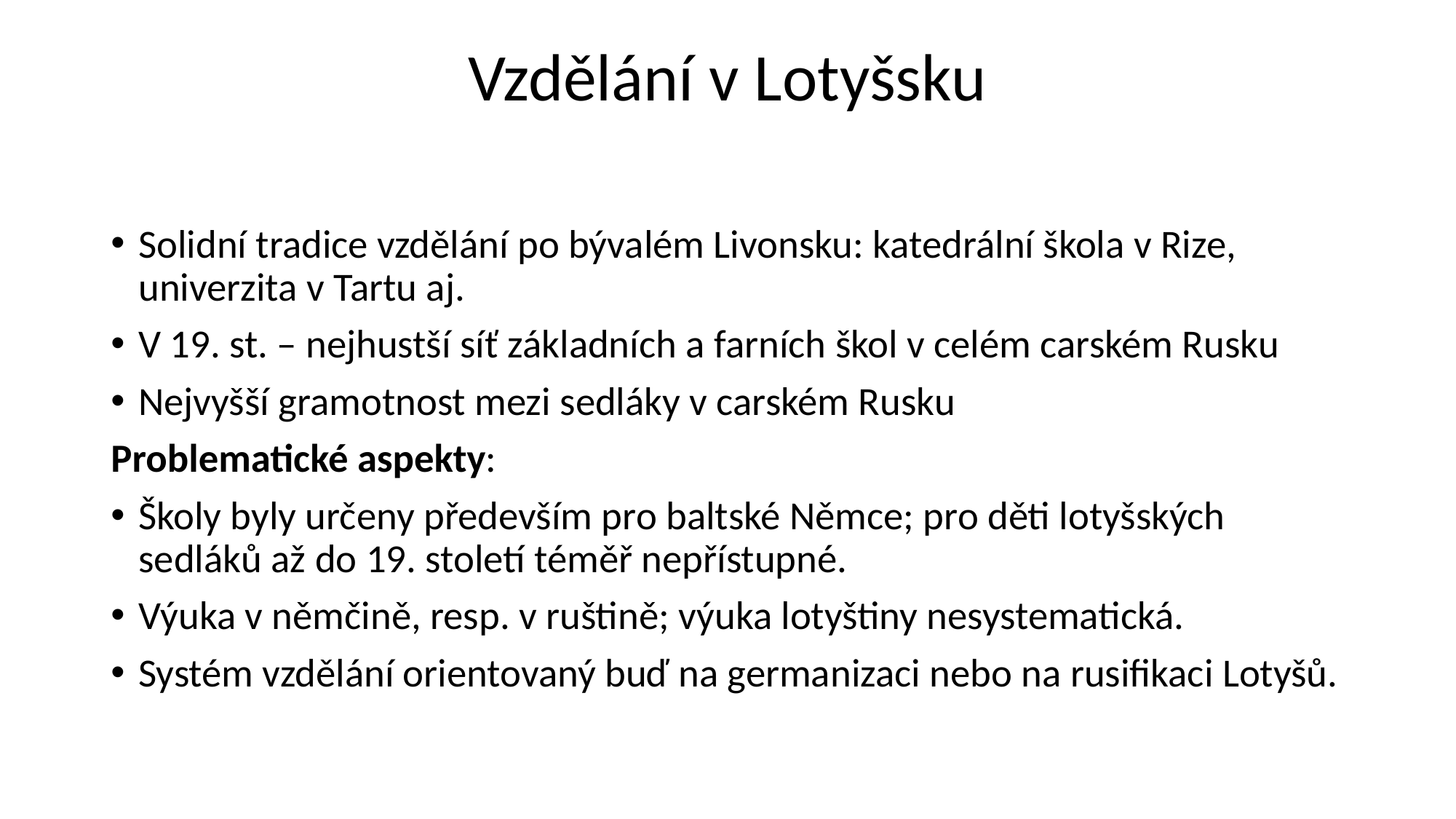

# Vzdělání v Lotyšsku
Solidní tradice vzdělání po bývalém Livonsku: katedrální škola v Rize, univerzita v Tartu aj.
V 19. st. – nejhustší síť základních a farních škol v celém carském Rusku
Nejvyšší gramotnost mezi sedláky v carském Rusku
Problematické aspekty:
Školy byly určeny především pro baltské Němce; pro děti lotyšských sedláků až do 19. století téměř nepřístupné.
Výuka v němčině, resp. v ruštině; výuka lotyštiny nesystematická.
Systém vzdělání orientovaný buď na germanizaci nebo na rusifikaci Lotyšů.